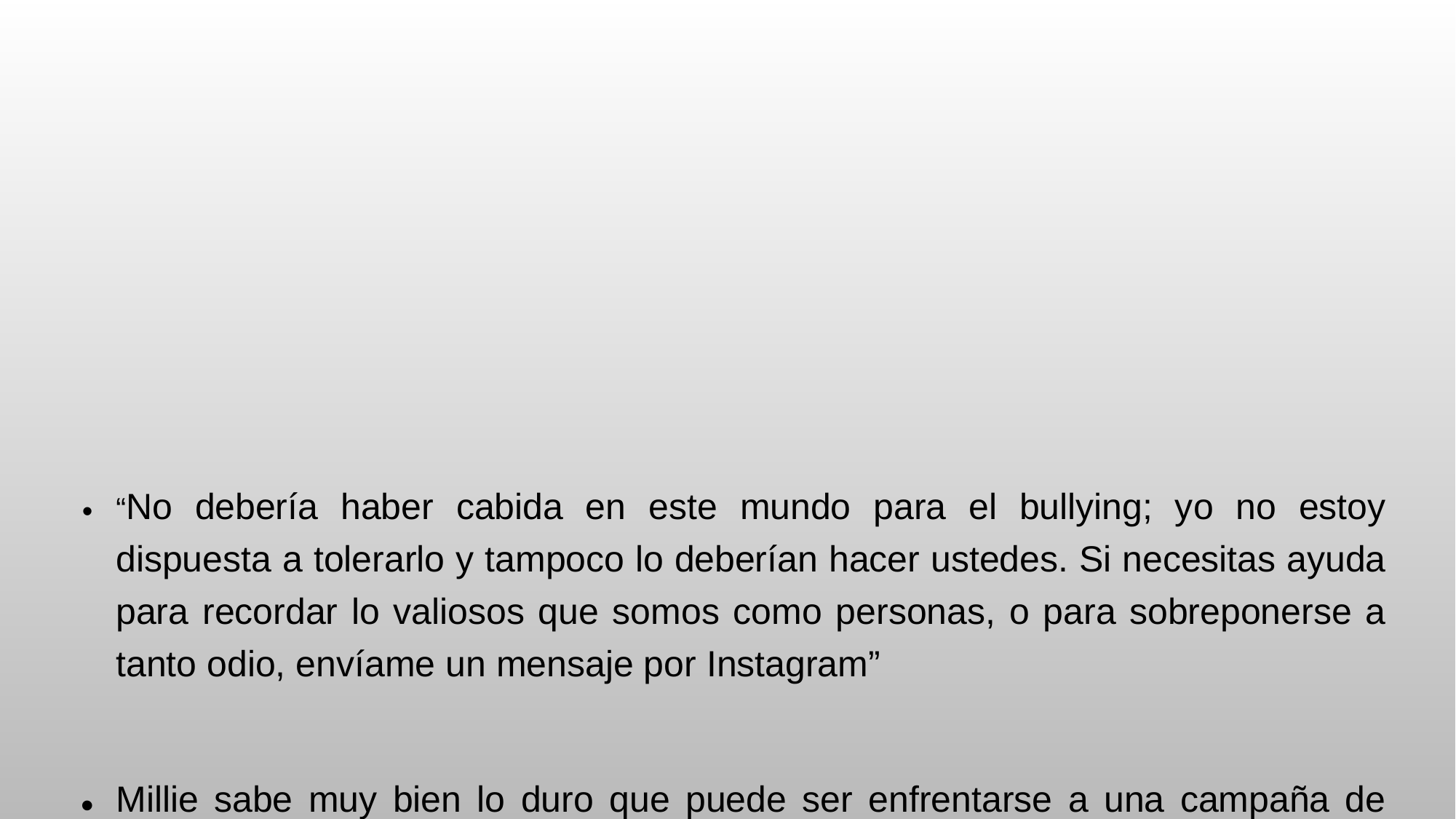

“No debería haber cabida en este mundo para el bullying; yo no estoy dispuesta a tolerarlo y tampoco lo deberían hacer ustedes. Si necesitas ayuda para recordar lo valiosos que somos como personas, o para sobreponerse a tanto odio, envíame un mensaje por Instagram”

Millie sabe muy bien lo duro que puede ser enfrentarse a una campaña de descrédito y acoso en las redes sociales. La presión de los “trols” que ponen en marcha los tending topic.

Millie Bobby Brown, actriz protagonista de Stranger things
El Espectador, junio 19 de 2018